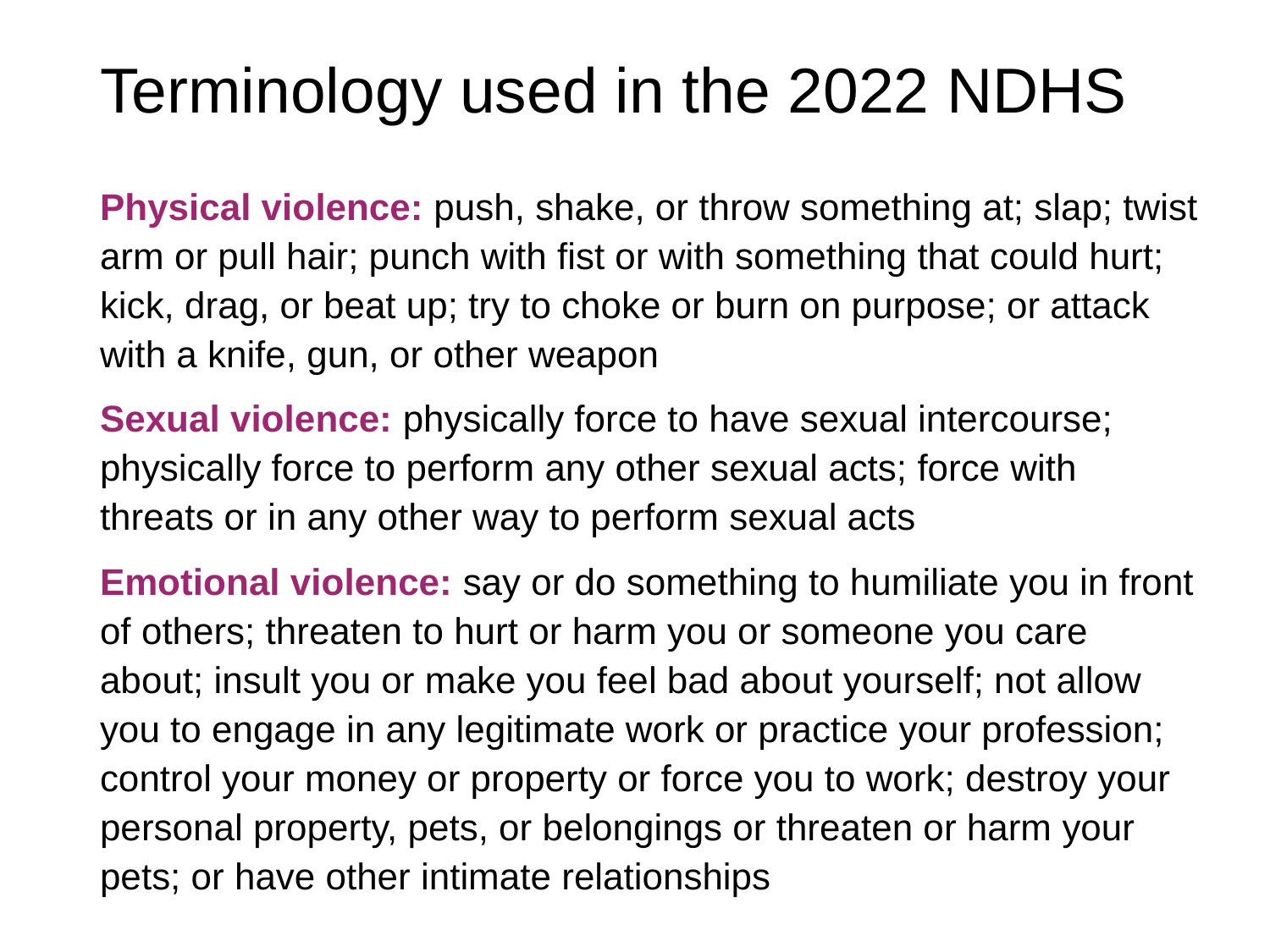

# Terminology used in the 2022 NDHS
Physical violence: push, shake, or throw something at; slap; twist arm or pull hair; punch with fist or with something that could hurt; kick, drag, or beat up; try to choke or burn on purpose; or attack with a knife, gun, or other weapon
Sexual violence: physically force to have sexual intercourse; physically force to perform any other sexual acts; force with threats or in any other way to perform sexual acts
Emotional violence: say or do something to humiliate you in front of others; threaten to hurt or harm you or someone you care about; insult you or make you feel bad about yourself; not allow you to engage in any legitimate work or practice your profession; control your money or property or force you to work; destroy your personal property, pets, or belongings or threaten or harm your pets; or have other intimate relationships